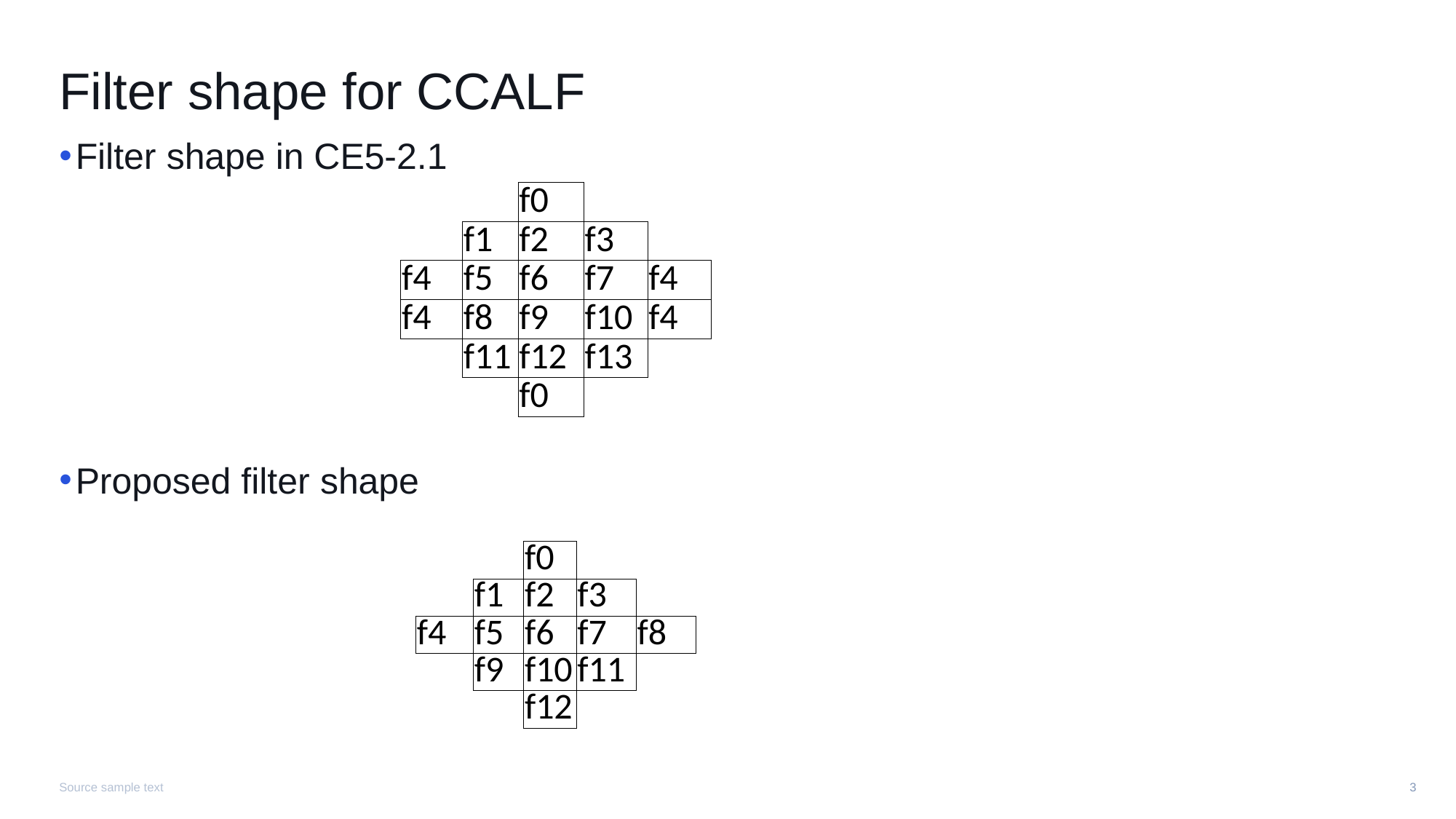

# Filter shape for CCALF
Filter shape in CE5-2.1

Proposed filter shape
|  |  | f0 |  |  |
| --- | --- | --- | --- | --- |
|  | f1 | f2 | f3 |  |
| f4 | f5 | f6 | f7 | f4 |
| f4 | f8 | f9 | f10 | f4 |
|  | f11 | f12 | f13 |  |
|  |  | f0 |  |  |
|  |  | f0 |  |  |
| --- | --- | --- | --- | --- |
|  | f1 | f2 | f3 |  |
| f4 | f5 | f6 | f7 | f8 |
|  | f9 | f10 | f11 |  |
|  |  | f12 |  |  |
Source sample text